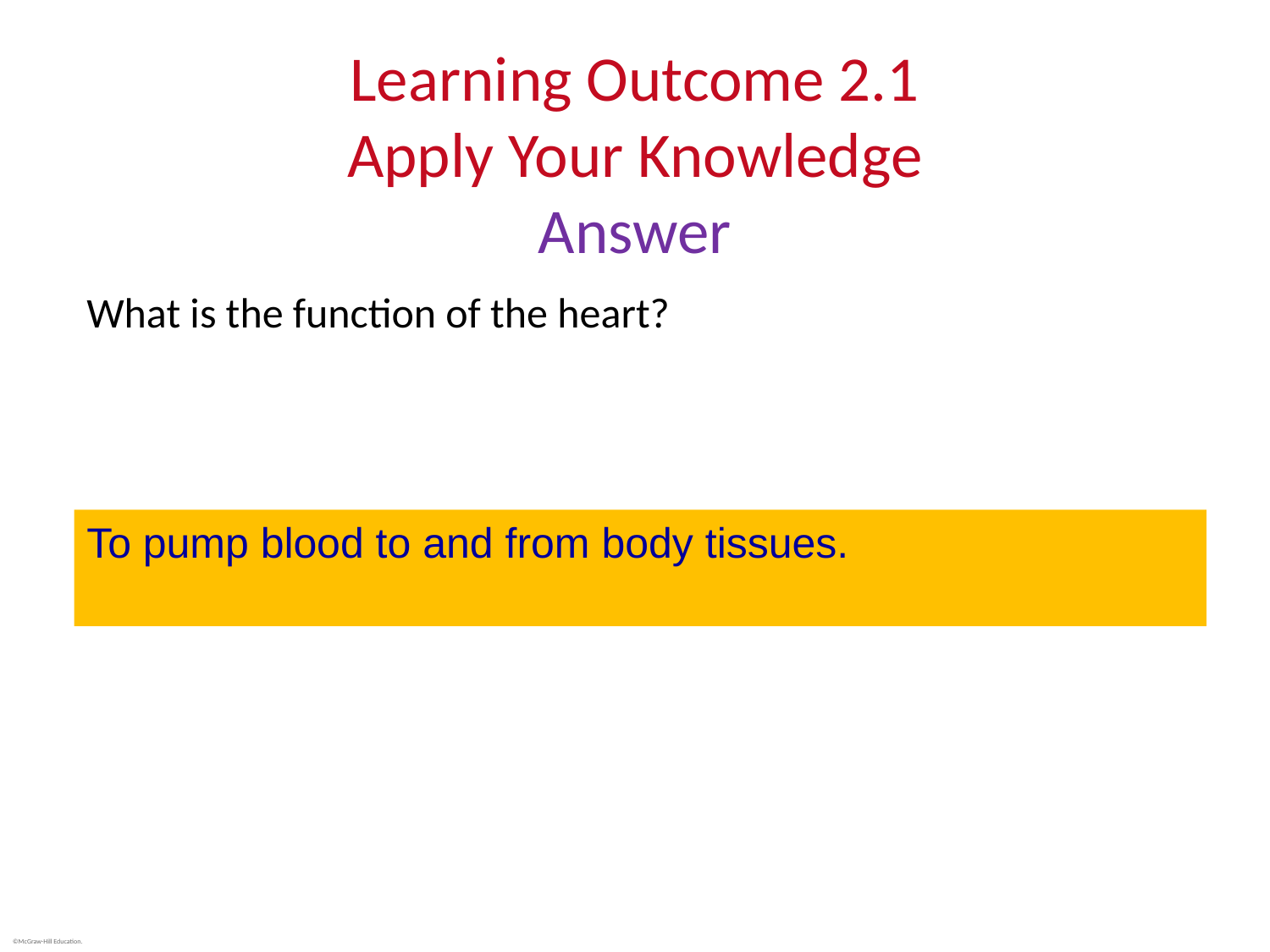

# Learning Outcome 2.1 Apply Your Knowledge Answer
What is the function of the heart?
To pump blood to and from body tissues.